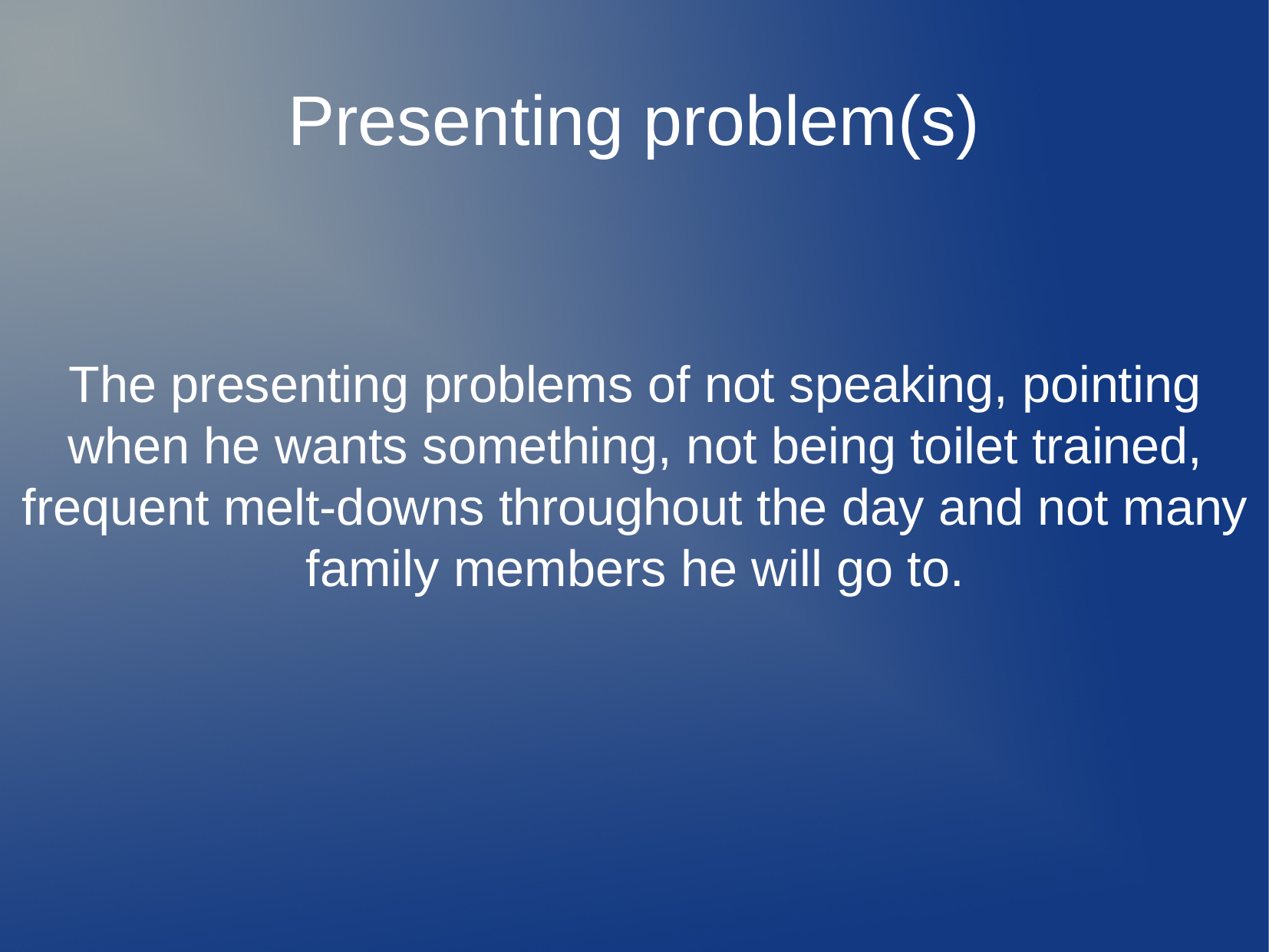

Presenting problem(s)
The presenting problems of not speaking, pointing when he wants something, not being toilet trained, frequent melt-downs throughout the day and not many family members he will go to.